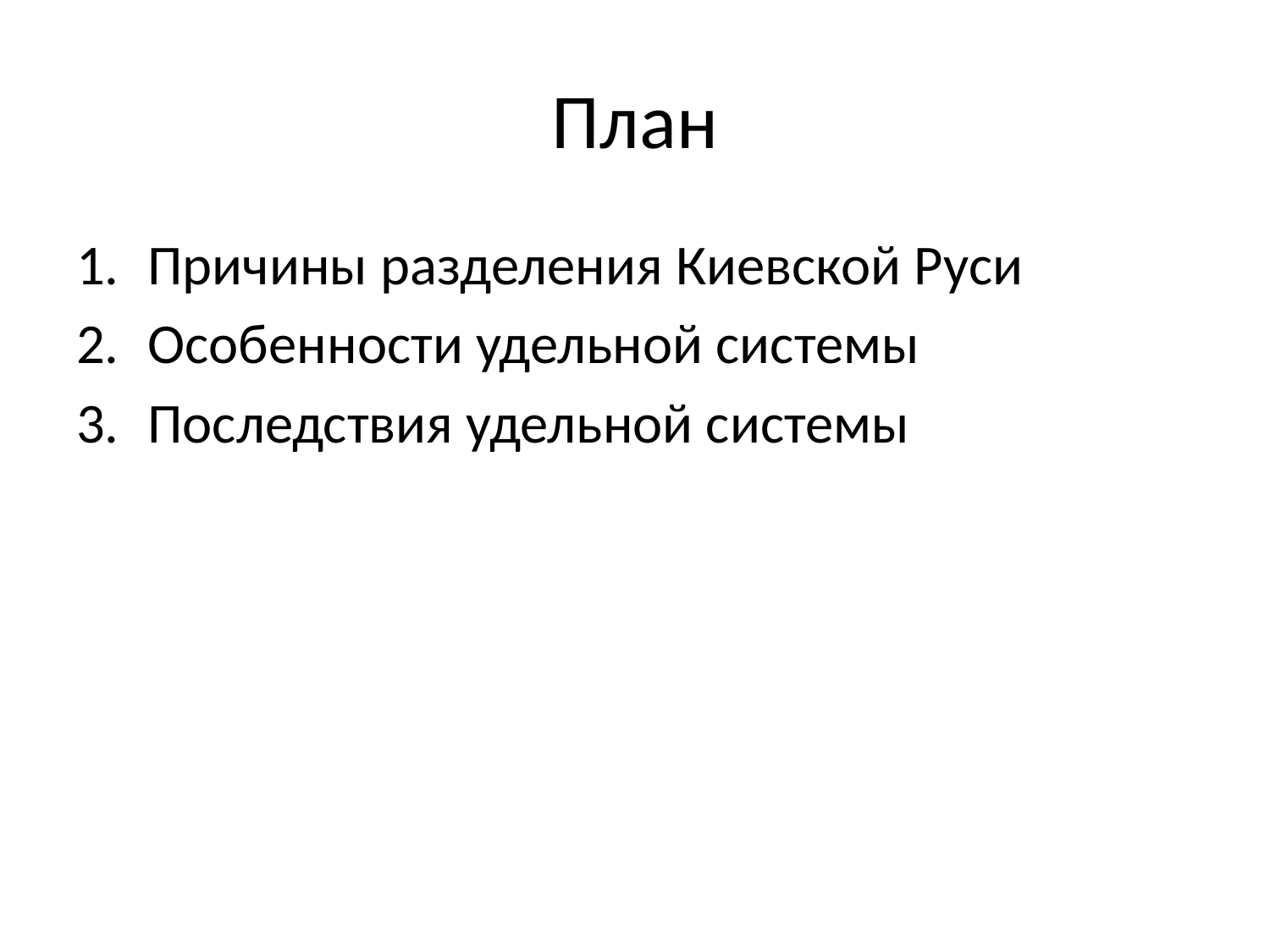

# План
Причины разделения Киевской Руси
Особенности удельной системы
Последствия удельной системы